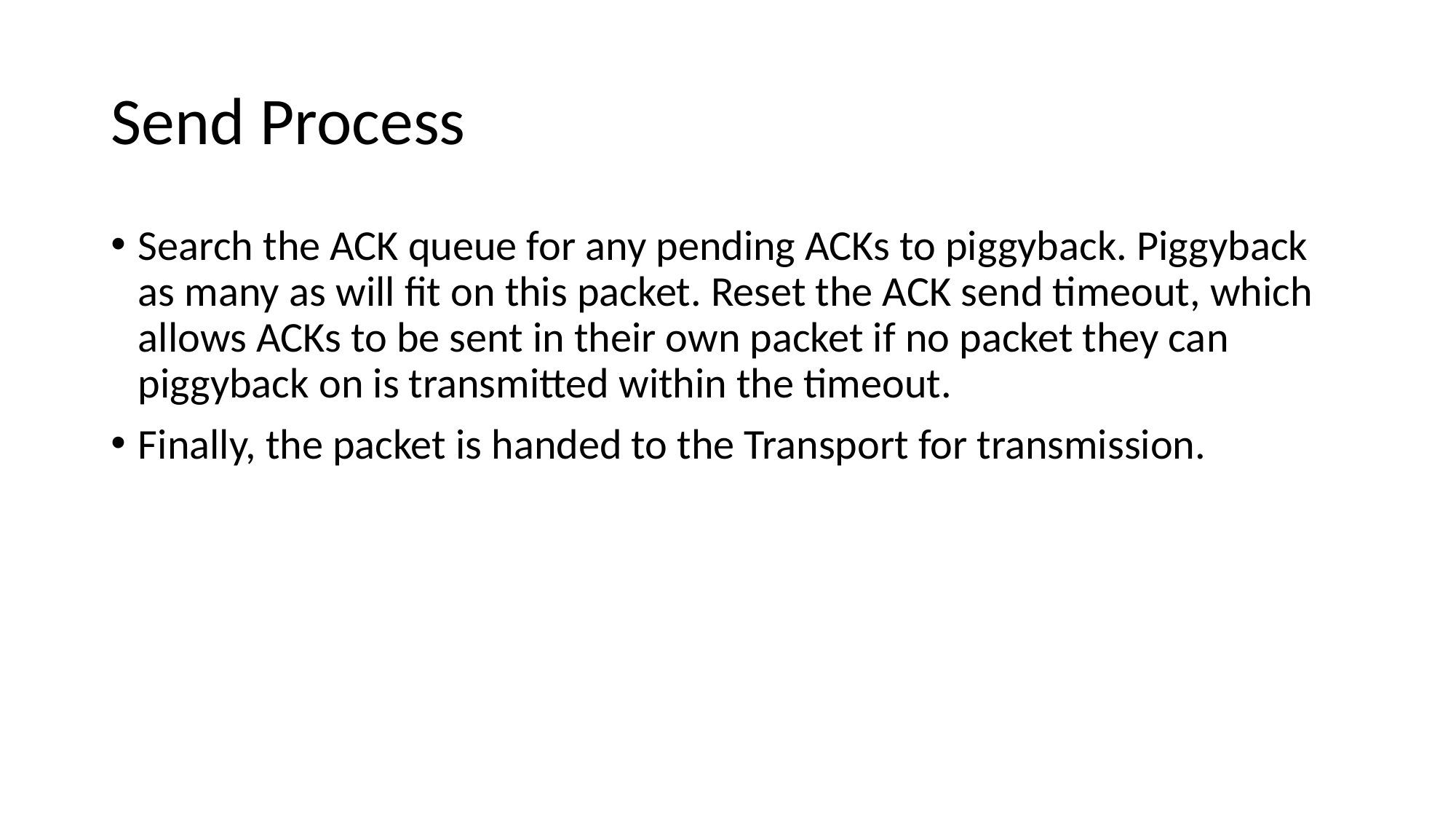

# Send Process
Search the ACK queue for any pending ACKs to piggyback. Piggyback as many as will fit on this packet. Reset the ACK send timeout, which allows ACKs to be sent in their own packet if no packet they can piggyback on is transmitted within the timeout.
Finally, the packet is handed to the Transport for transmission.